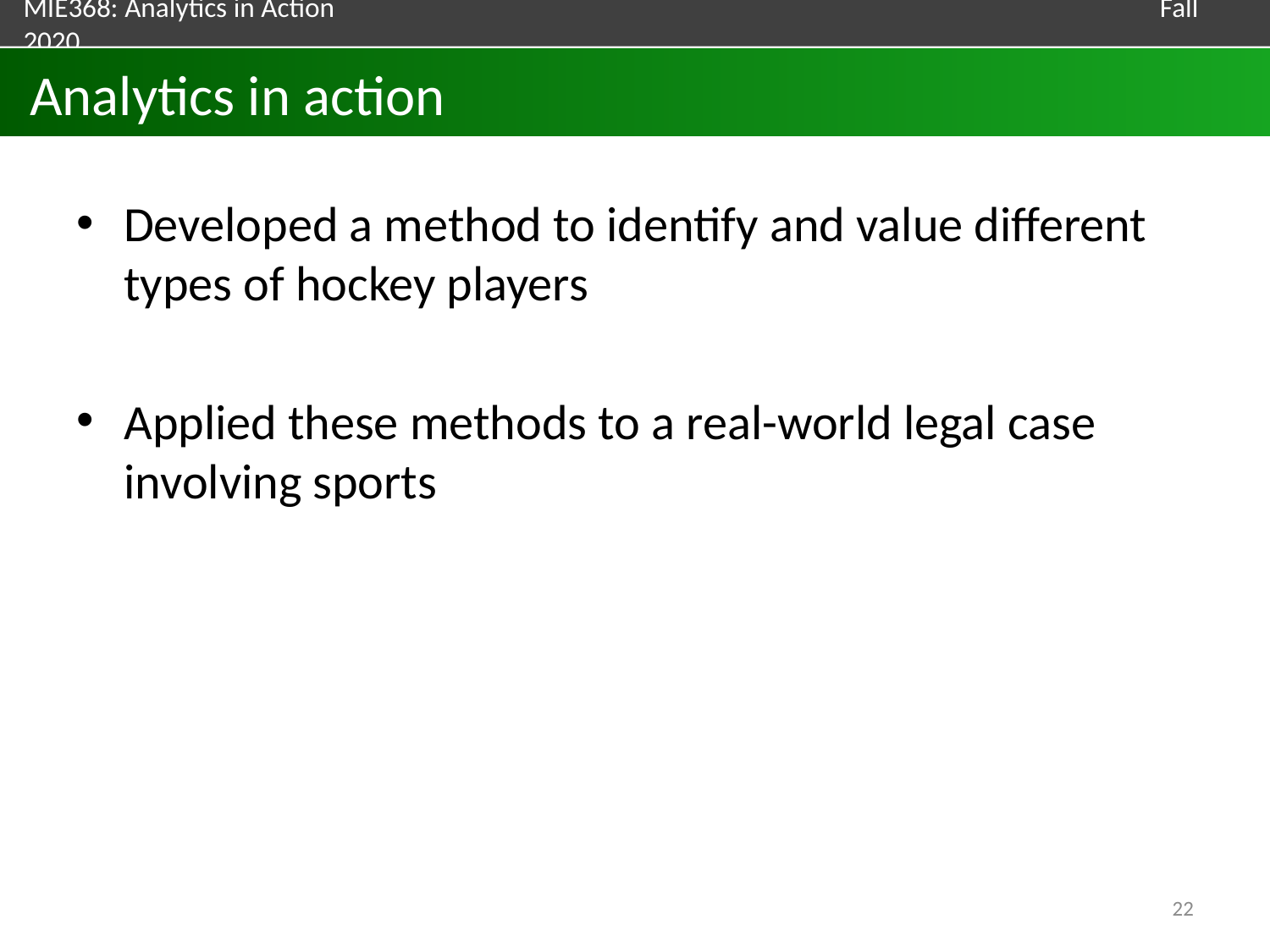

# Analytics in action
Developed a method to identify and value different types of hockey players

Applied these methods to a real-world legal case involving sports

22